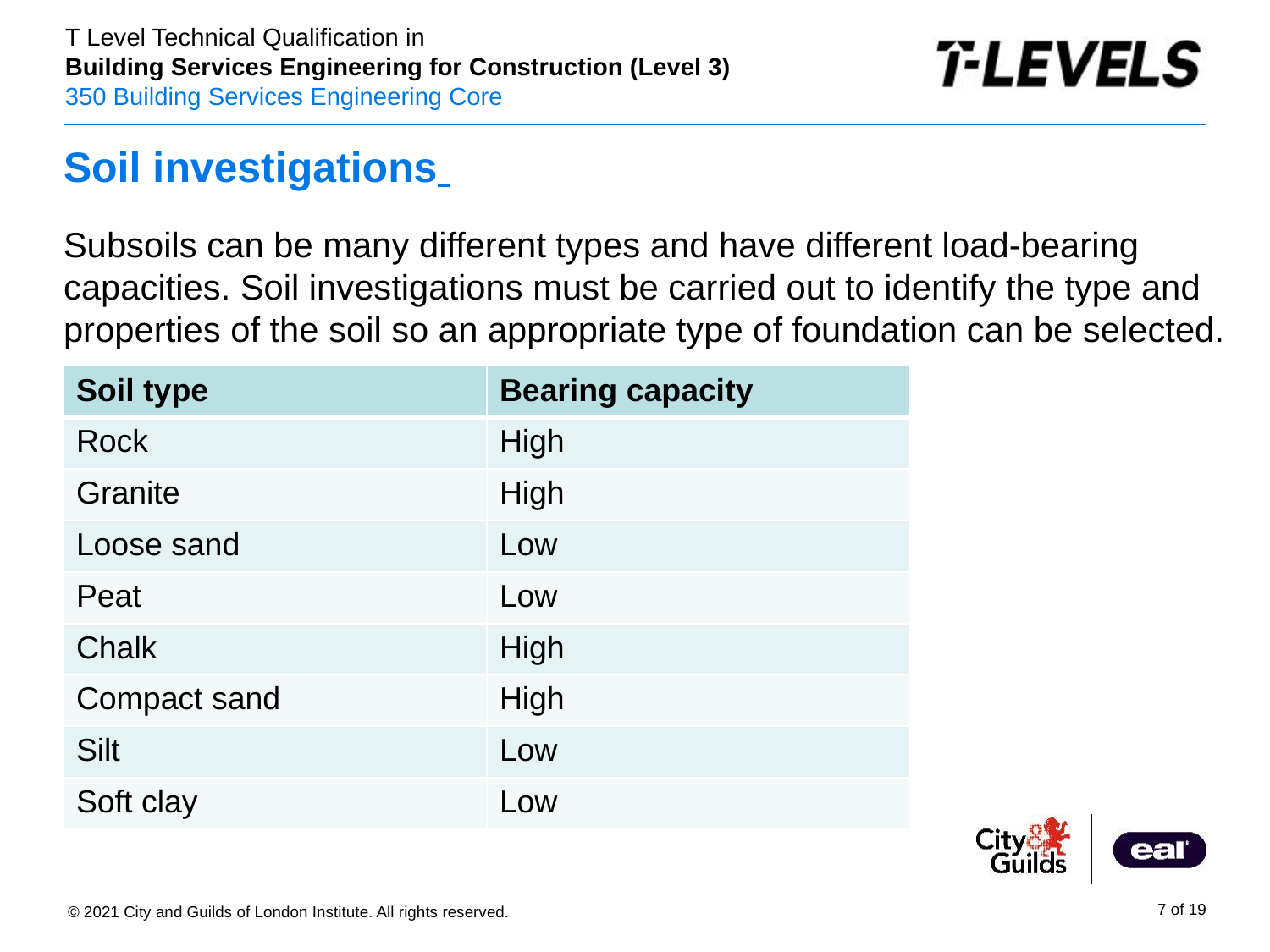

# Soil investigations
Subsoils can be many different types and have different load-bearing capacities. Soil investigations must be carried out to identify the type and properties of the soil so an appropriate type of foundation can be selected.
| Soil type | Bearing capacity |
| --- | --- |
| Rock | High |
| Granite | High |
| Loose sand | Low |
| Peat | Low |
| Chalk | High |
| Compact sand | High |
| Silt | Low |
| Soft clay | Low |